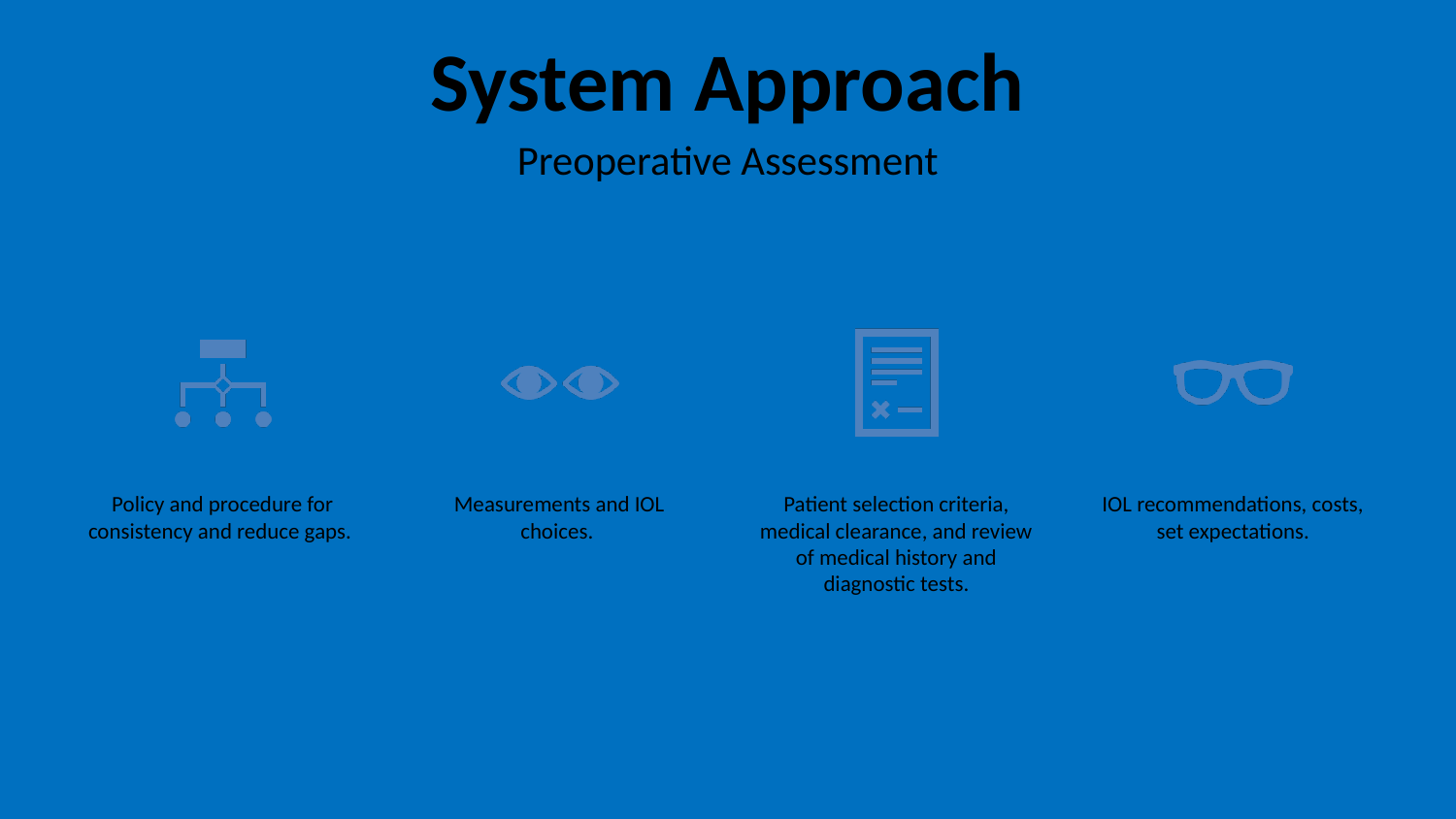

System Approach
Preoperative Assessment
Policy and procedure for consistency and reduce gaps.
Measurements and IOL choices.
Patient selection criteria, medical clearance, and review of medical history and diagnostic tests.
IOL recommendations, costs, set expectations.